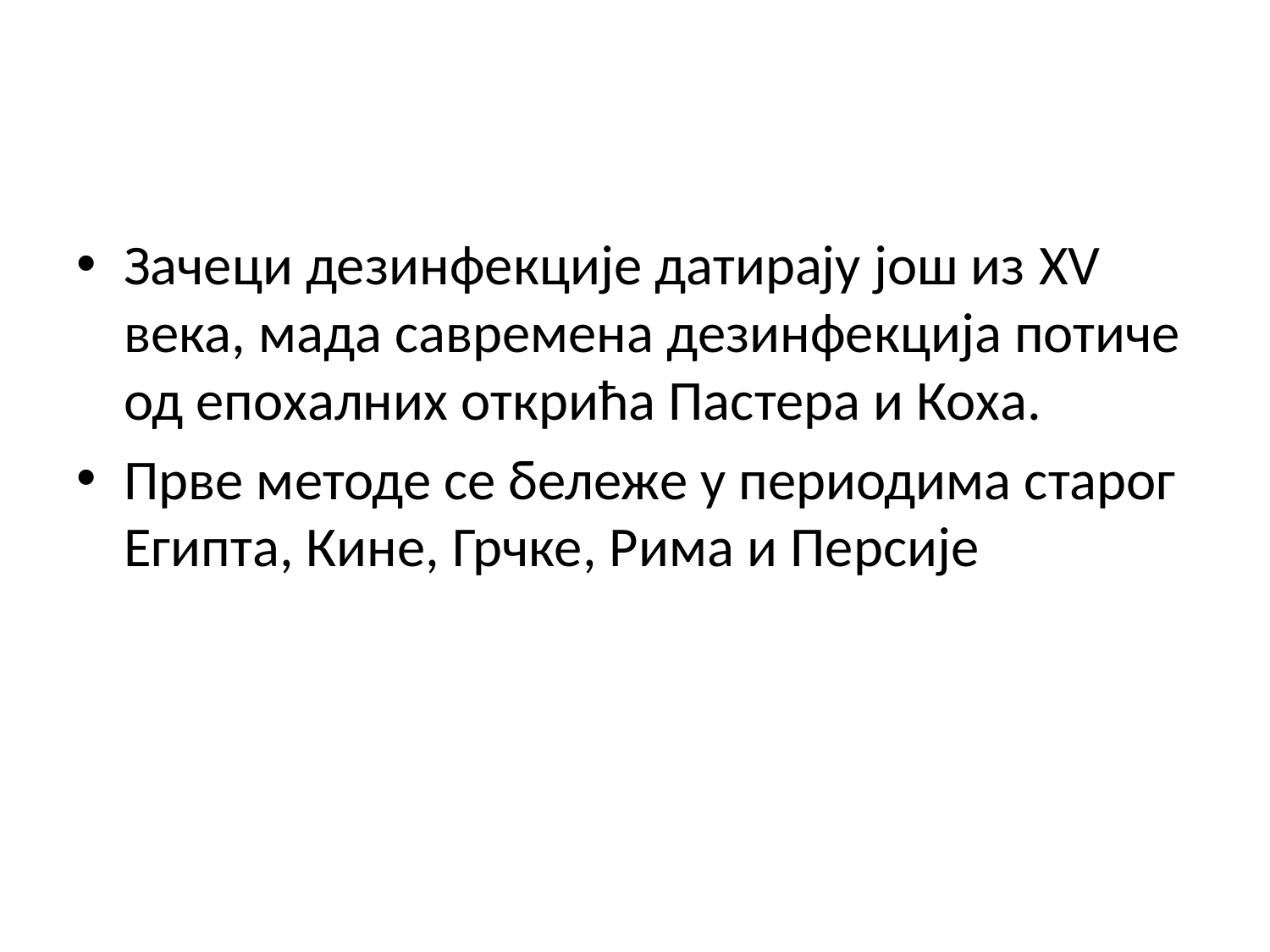

Зачеци дезинфекције датирају још из XV века, мада савремена дезинфекција потиче од епохалних открића Пастера и Коха.
Прве методе се бележе у периодима старог Египта, Кине, Грчке, Рима и Персије